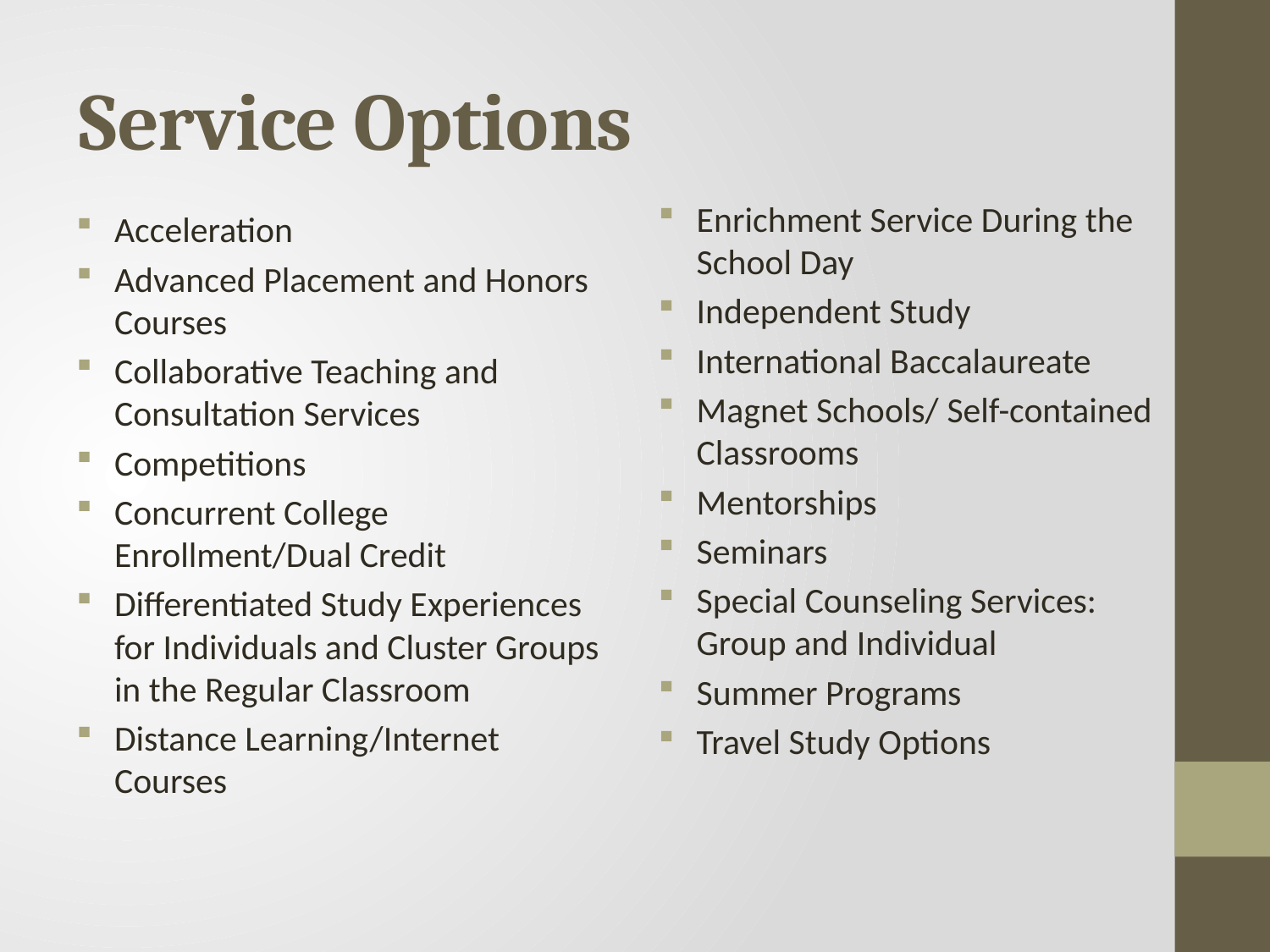

# Service Options
Enrichment Service During the School Day
Independent Study
International Baccalaureate
Magnet Schools/ Self-contained Classrooms
Mentorships
Seminars
Special Counseling Services:  Group and Individual
Summer Programs
Travel Study Options
Acceleration
Advanced Placement and Honors Courses
Collaborative Teaching and Consultation Services
Competitions
Concurrent College Enrollment/Dual Credit
Differentiated Study Experiences for Individuals and Cluster Groups in the Regular Classroom
Distance Learning/Internet Courses